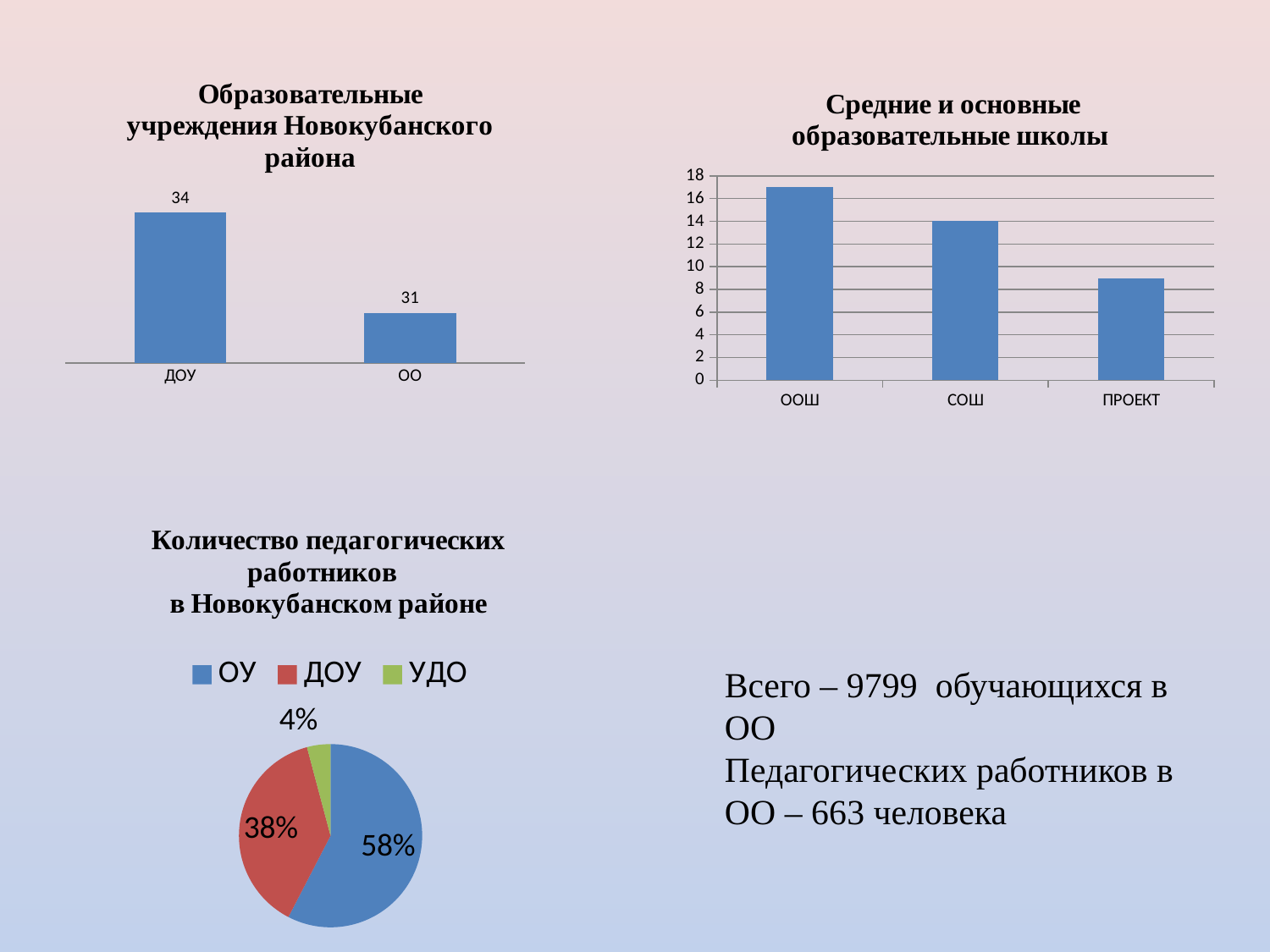

### Chart: Образовательные учреждения Новокубанского района

| Category | кол-во |
|---|---|
| ДОУ | 34.0 |
| ОО | 31.0 |

### Chart:  Средние и основные образовательные школы

| Category | кол-во |
|---|---|
| ООШ | 17.0 |
| СОШ | 14.0 |
| ПРОЕКТ | 9.0 |

### Chart: Количество педагогических работников
в Новокубанском районе

| Category |  |
|---|---|
| ОУ | 681.0 |
| ДОУ | 452.0 |
| УДО | 49.0 |
Всего – 9799  обучающихся в ОО
Педагогических работников в ОО – 663 человека